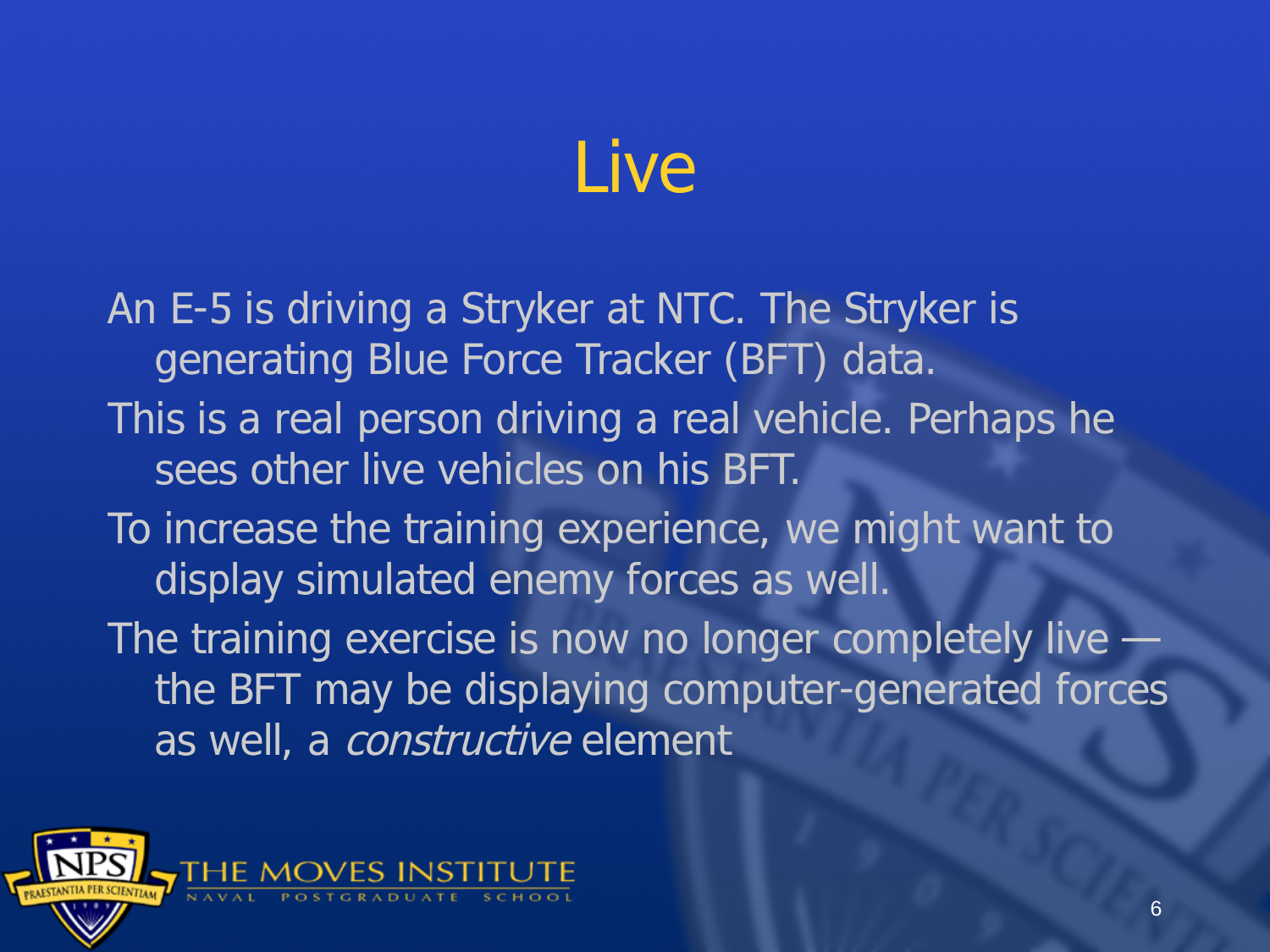

# Live
An E-5 is driving a Stryker at NTC. The Stryker is generating Blue Force Tracker (BFT) data.
This is a real person driving a real vehicle. Perhaps he sees other live vehicles on his BFT.
To increase the training experience, we might want to display simulated enemy forces as well.
The training exercise is now no longer completely live —the BFT may be displaying computer-generated forces as well, a constructive element
6